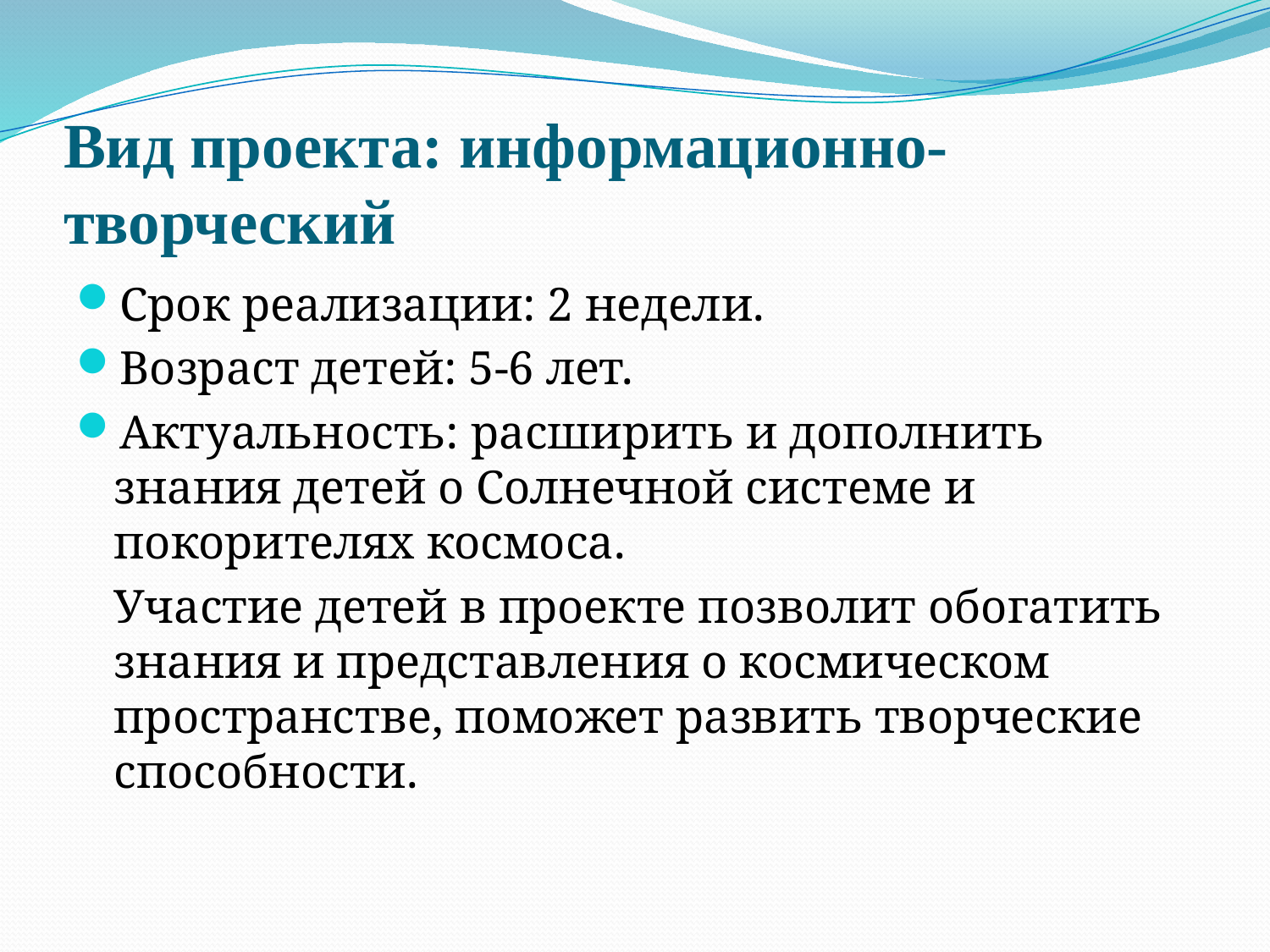

# Вид проекта: информационно- творческий
Срок реализации: 2 недели.
Возраст детей: 5-6 лет.
Актуальность: расширить и дополнить знания детей о Солнечной системе и покорителях космоса.
	Участие детей в проекте позволит обогатить знания и представления о космическом пространстве, поможет развить творческие способности.